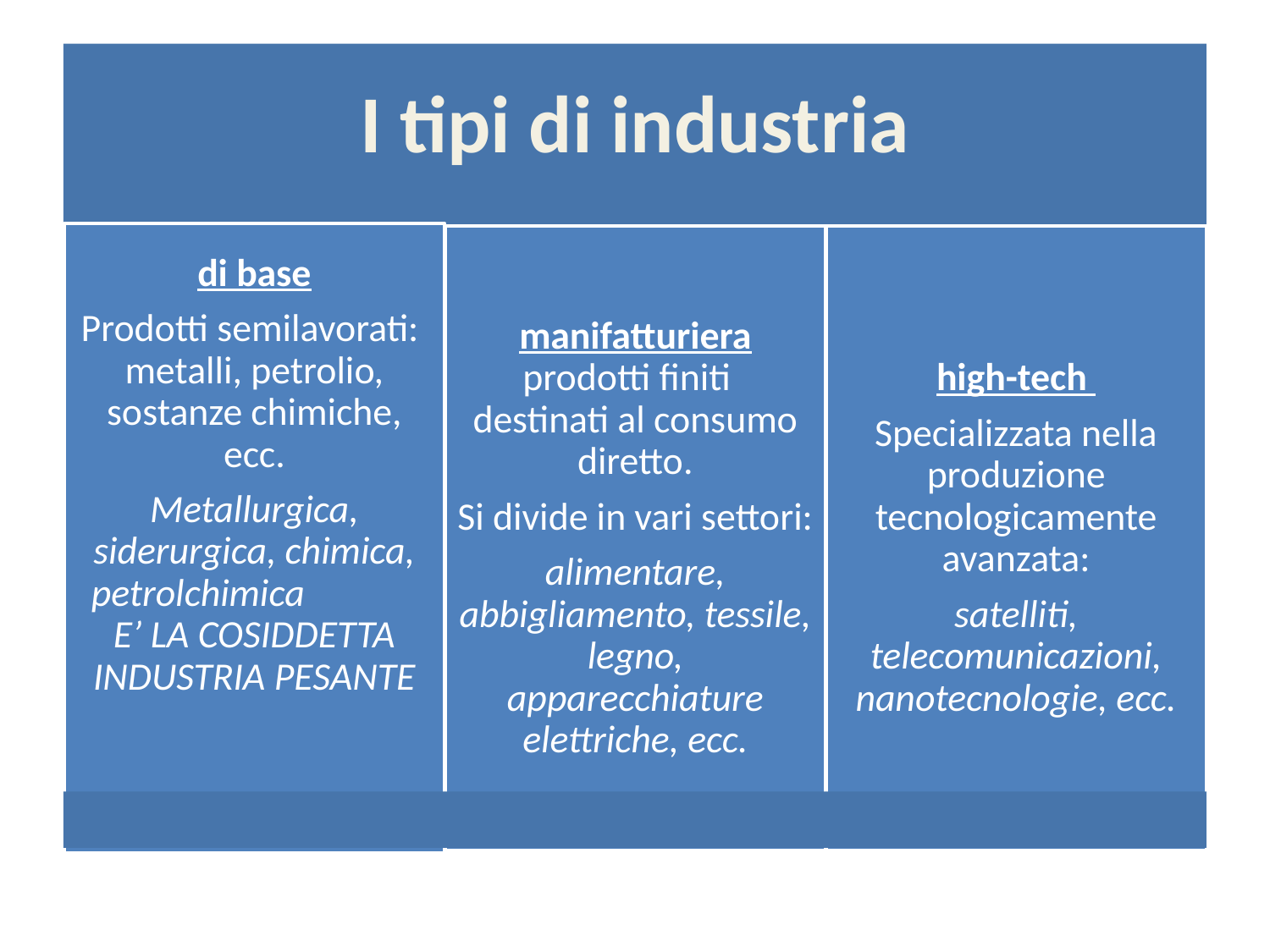

#
I tipi di industria

di base
Prodotti semilavorati:  metalli, petrolio, sostanze chimiche, ecc.
Metallurgica, siderurgica, chimica, petrolchimica              E’ LA COSIDDETTA INDUSTRIA PESANTE
manifatturiera prodotti finiti   destinati al consumo diretto.
Si divide in vari settori:
alimentare, abbigliamento, tessile, legno, apparecchiature elettriche, ecc.
high-tech
Specializzata nella produzione tecnologicamente avanzata:
satelliti, telecomunicazioni, nanotecnologie, ecc.